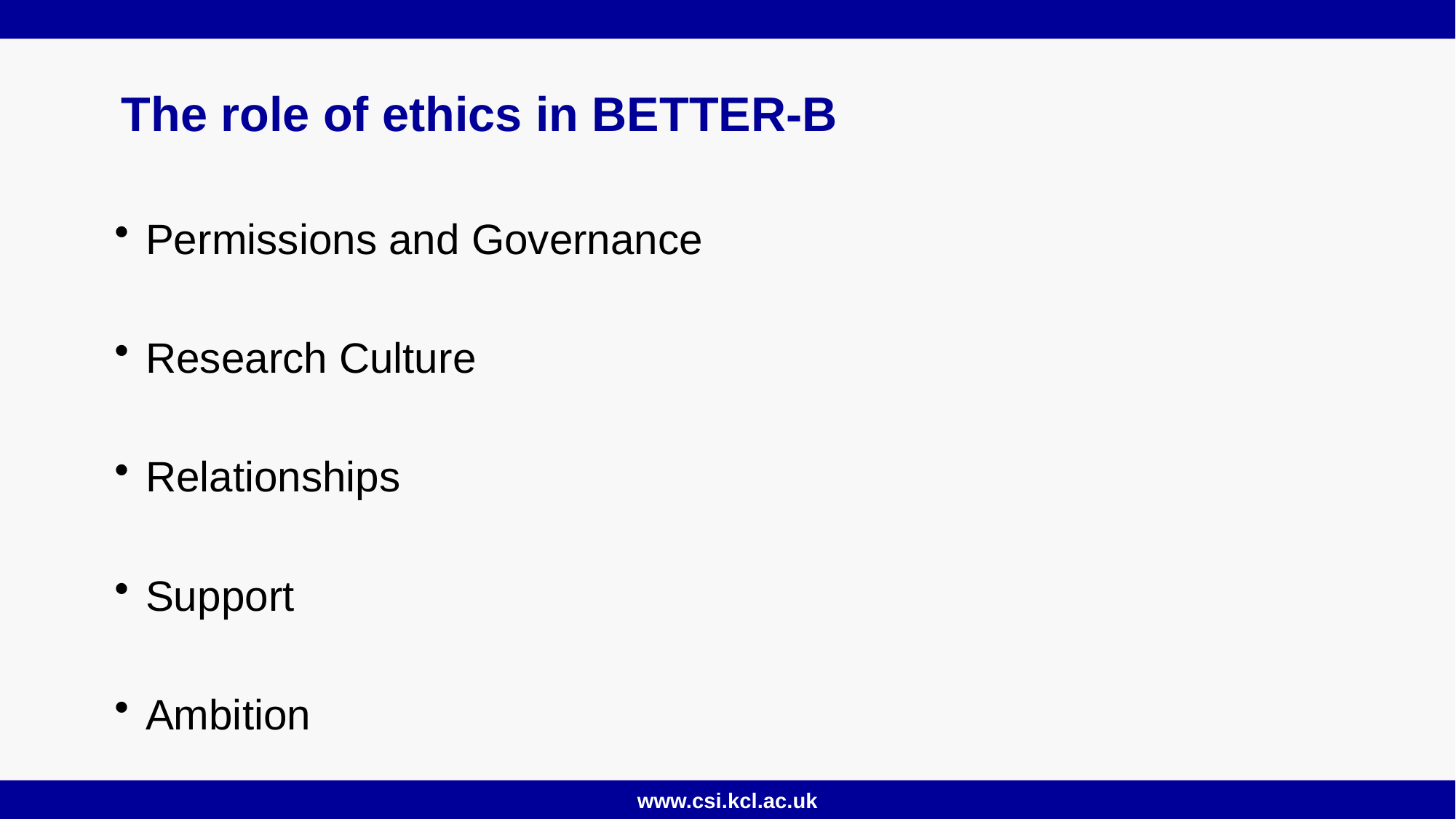

# The role of ethics in BETTER-B
Permissions and Governance

Research Culture

Relationships

Support

Ambition